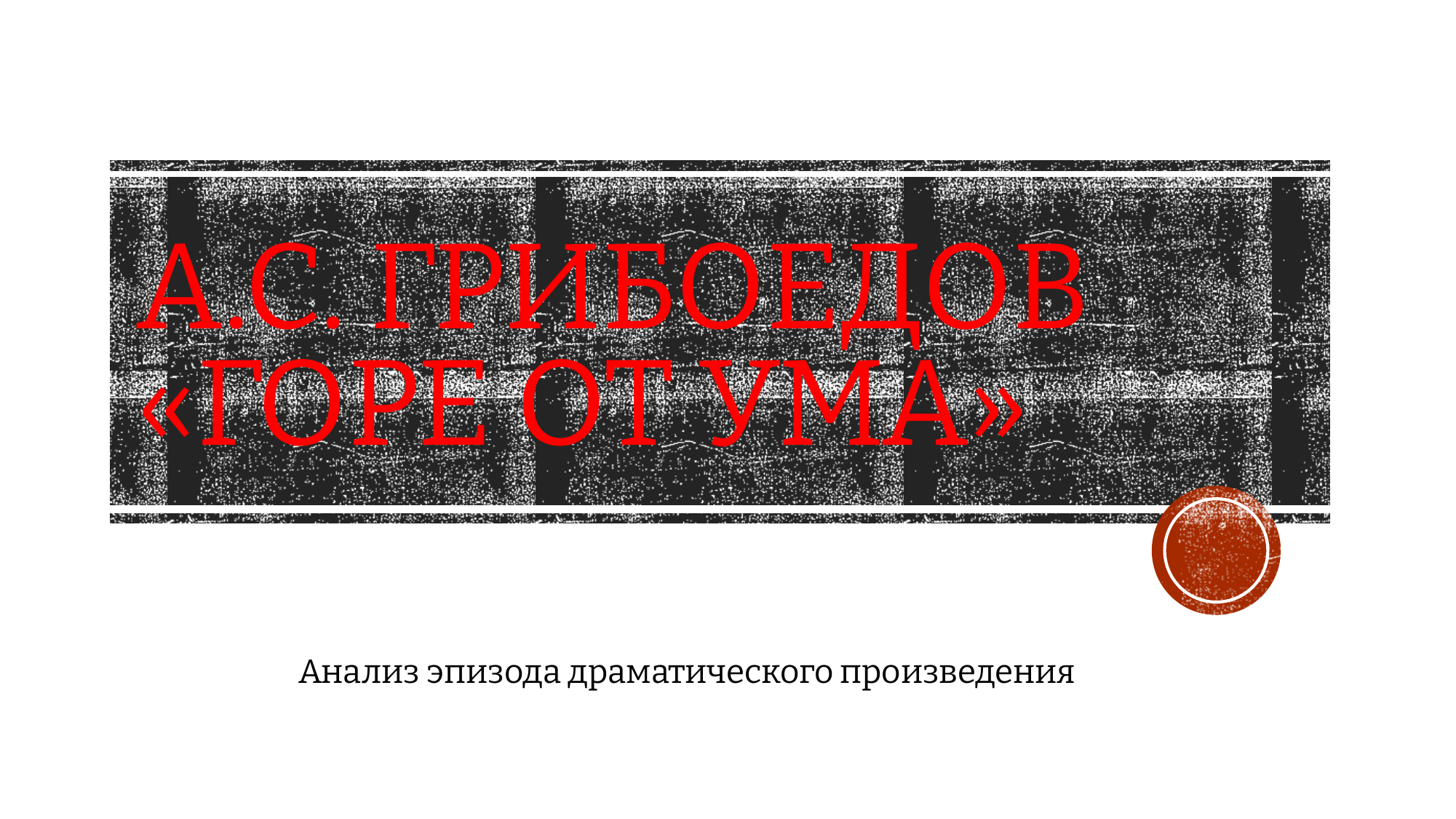

# А.С. Грибоедов «ГоРе от ума»

Анализ эпизода драматического произведения